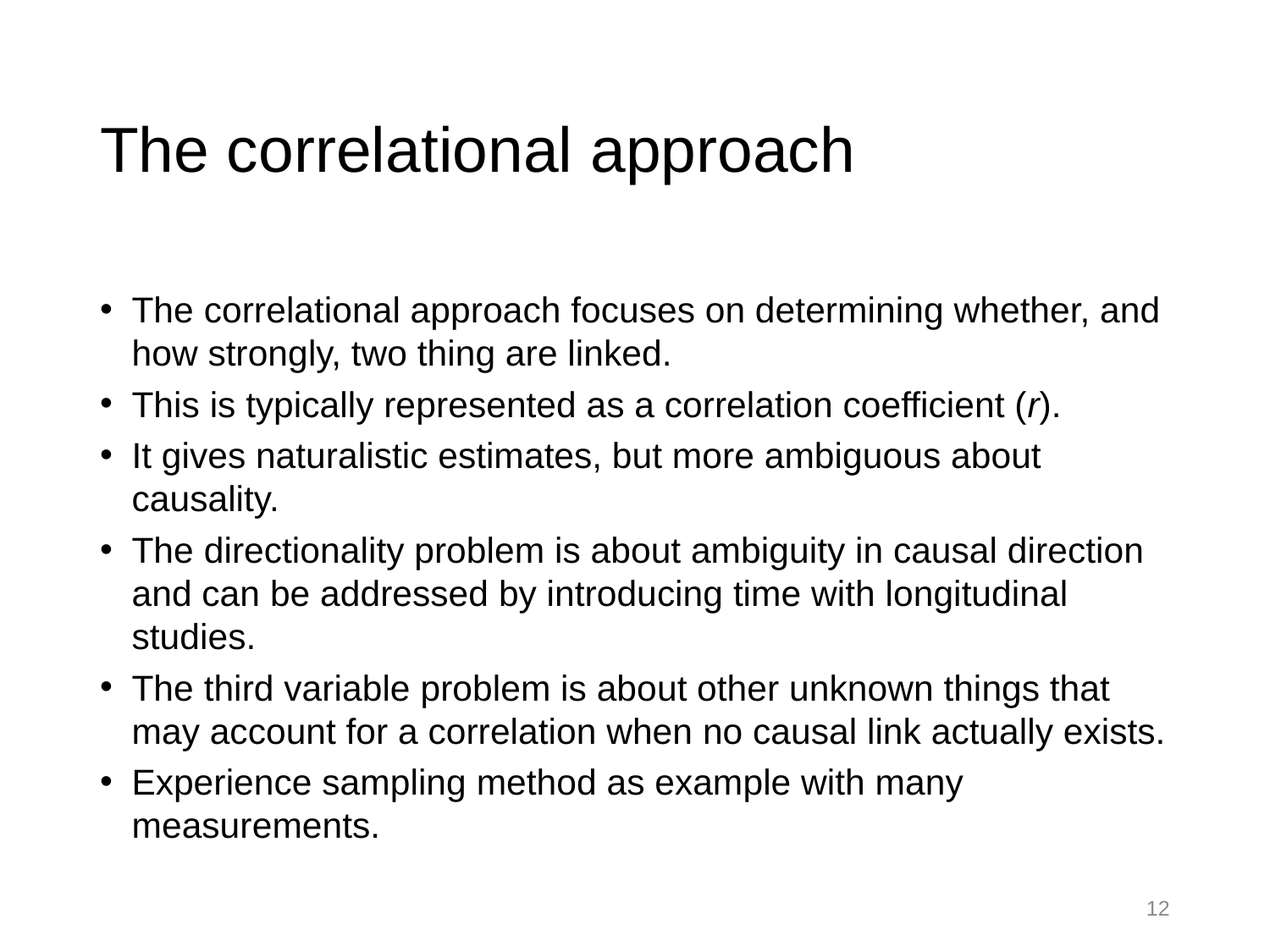

# The correlational approach
The correlational approach focuses on determining whether, and how strongly, two thing are linked.
This is typically represented as a correlation coefficient (r).
It gives naturalistic estimates, but more ambiguous about causality.
The directionality problem is about ambiguity in causal direction and can be addressed by introducing time with longitudinal studies.
The third variable problem is about other unknown things that may account for a correlation when no causal link actually exists.
Experience sampling method as example with many measurements.
12